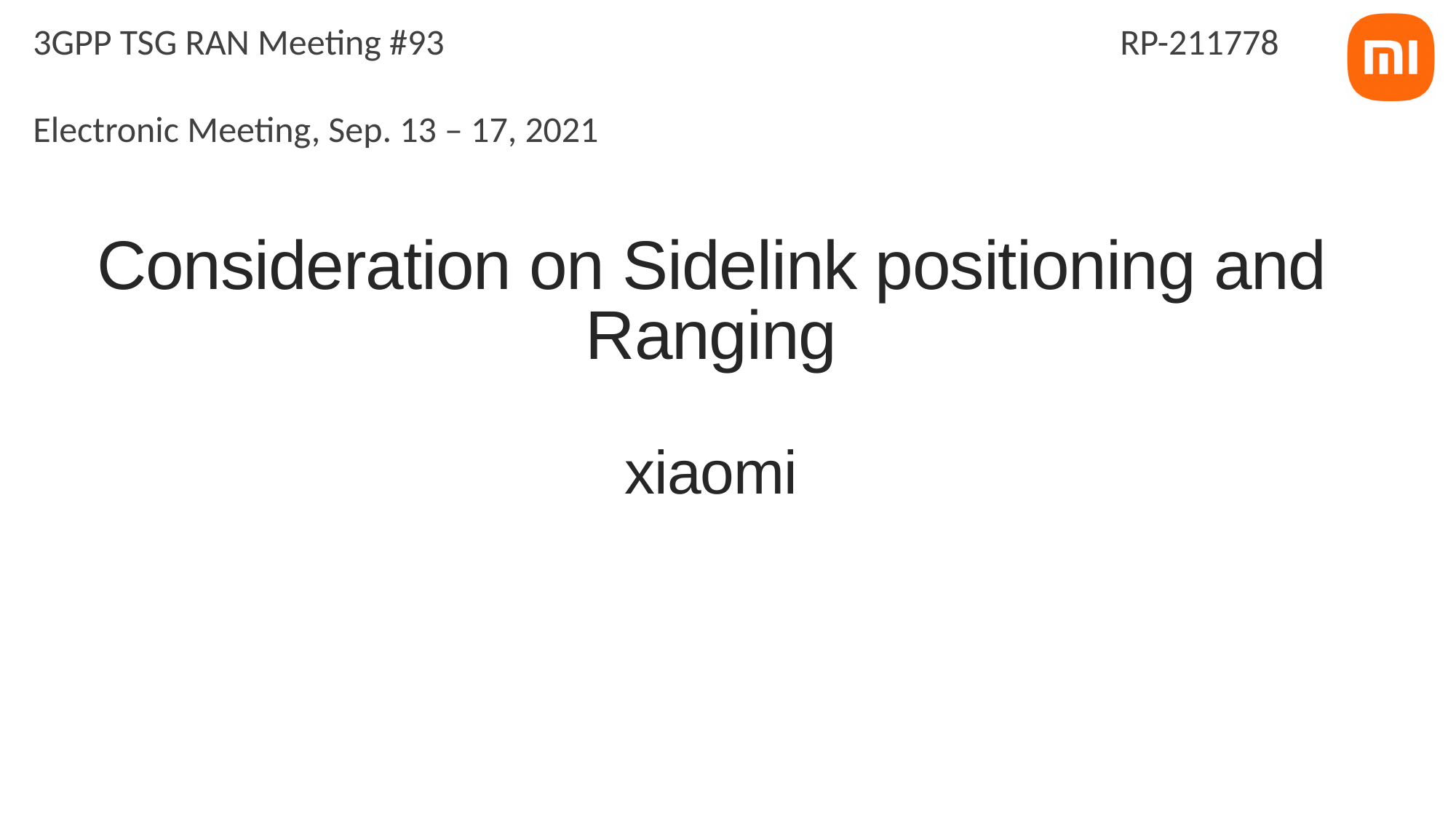

3GPP TSG RAN Meeting #93
Electronic Meeting, Sep. 13 – 17, 2021
RP-211778
# Consideration on Sidelink positioning and Ranging xiaomi